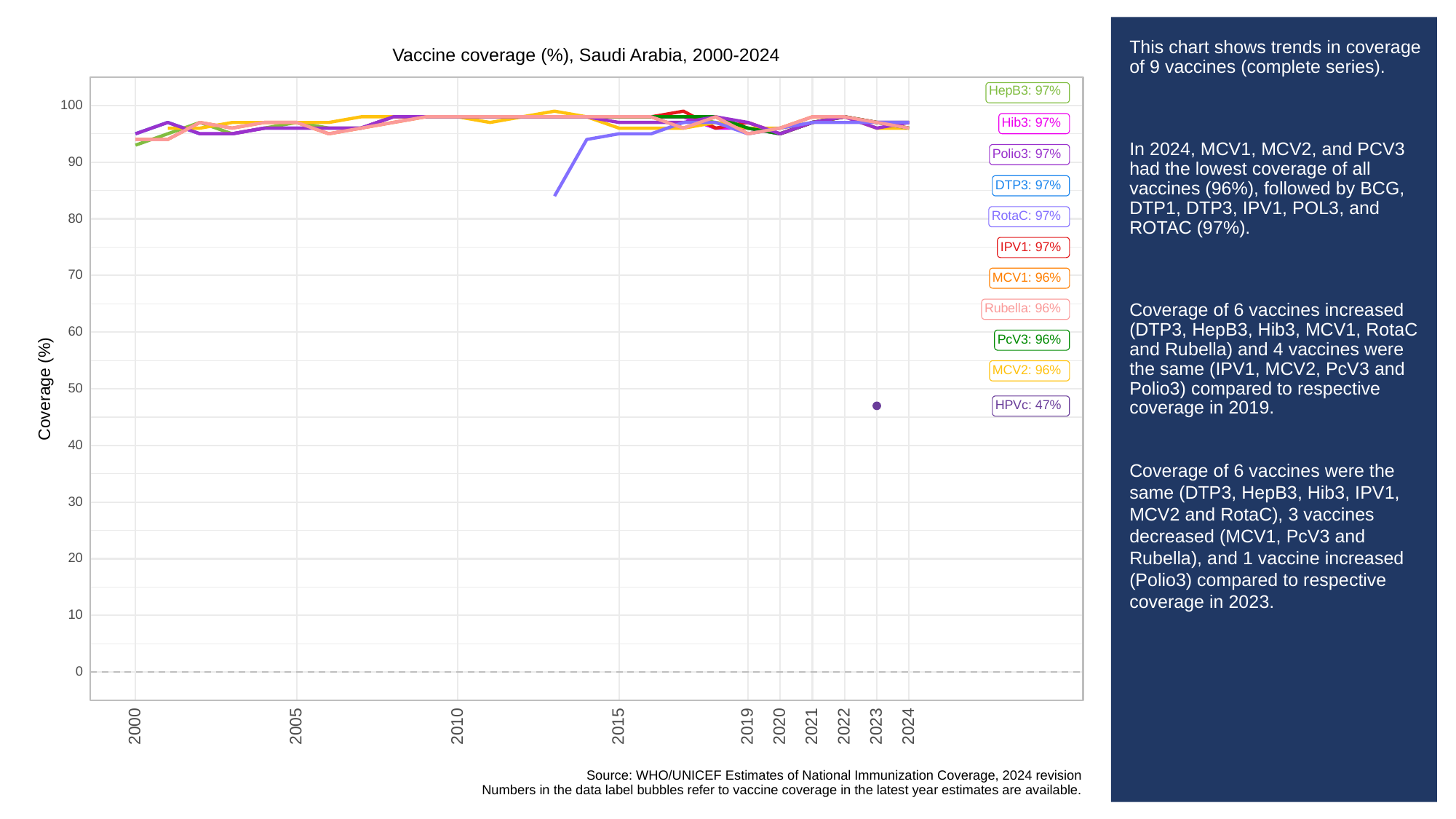

# This chart shows trends in coverage of 9 vaccines (complete series).

In 2024, MCV1, MCV2, and PCV3 had the lowest coverage of all vaccines (96%), followed by BCG, DTP1, DTP3, IPV1, POL3, and ROTAC (97%).

Coverage of 6 vaccines increased (DTP3, HepB3, Hib3, MCV1, RotaC and Rubella) and 4 vaccines were the same (IPV1, MCV2, PcV3 and Polio3) compared to respective coverage in 2019.

Coverage of 6 vaccines were the same (DTP3, HepB3, Hib3, IPV1, MCV2 and RotaC), 3 vaccines decreased (MCV1, PcV3 and Rubella), and 1 vaccine increased (Polio3) compared to respective coverage in 2023.

Vaccine coverage (%), Saudi Arabia, 2000-2024

HepB3: 97%

100

Hib3: 97%

Polio3: 97%
90

DTP3: 97%

RotaC: 97%
80

IPV1: 97%

70
MCV1: 96%

Rubella: 96%
60

PcV3: 96%

MCV2: 96%
Coverage (%)
50

HPVc: 47%

40

30

20

10

0

2023
2000
2005
2010
2015
2019
2020
2021
2022
2024
Source: WHO/UNICEF Estimates of National Immunization Coverage, 2024 revision
Numbers in the data label bubbles refer to vaccine coverage in the latest year estimates are available.